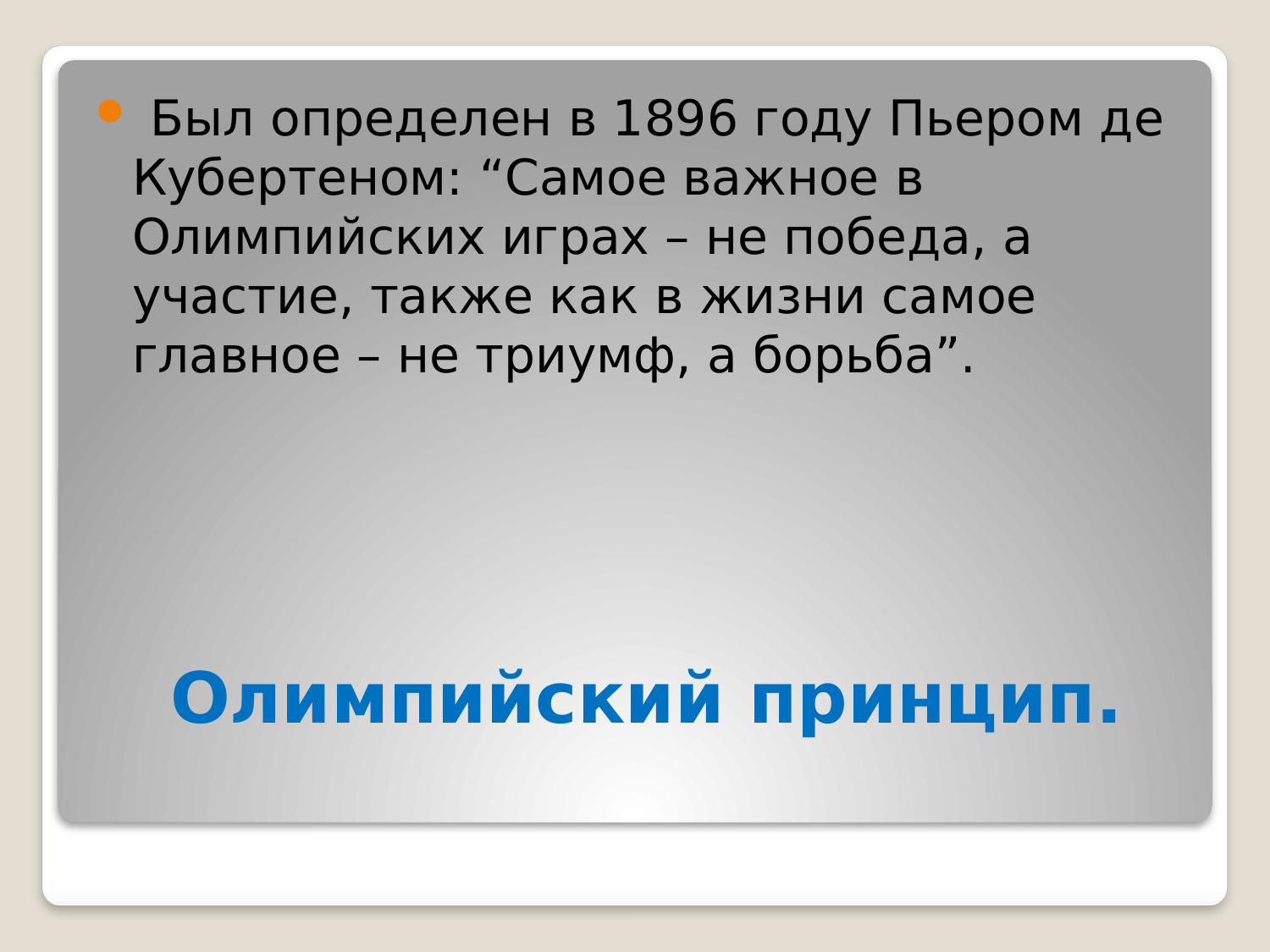

Был определен в 1896 году Пьером де Кубертеном: “Самое важное в Олимпийских играх – не победа, а участие, также как в жизни самое главное – не триумф, а борьба”.

# Олимпийский принцип.